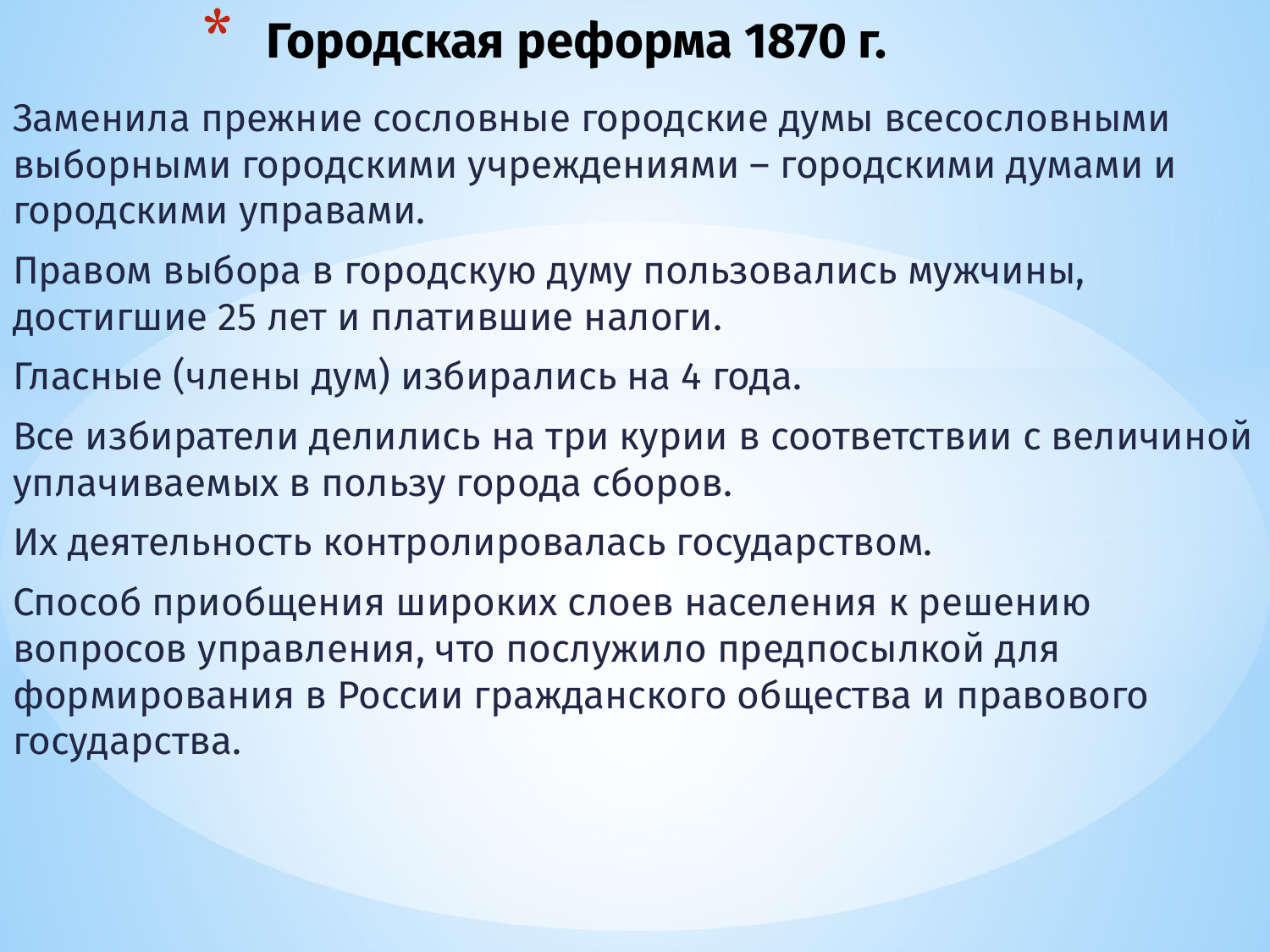

# Городская реформа 1870 г.
Заменила прежние сословные городские думы всесословными выборными городскими учреждениями – городскими думами и городскими управами.
Правом выбора в городскую думу пользовались мужчины, достигшие 25 лет и платившие налоги.
Гласные (члены дум) избирались на 4 года.
Все избиратели делились на три курии в соответствии с величиной уплачиваемых в пользу города сборов.
Их деятельность контролировалась государством.
Способ приобщения широких слоев населения к решению вопросов управления, что послужило предпосылкой для формирования в России гражданского общества и правового государства.